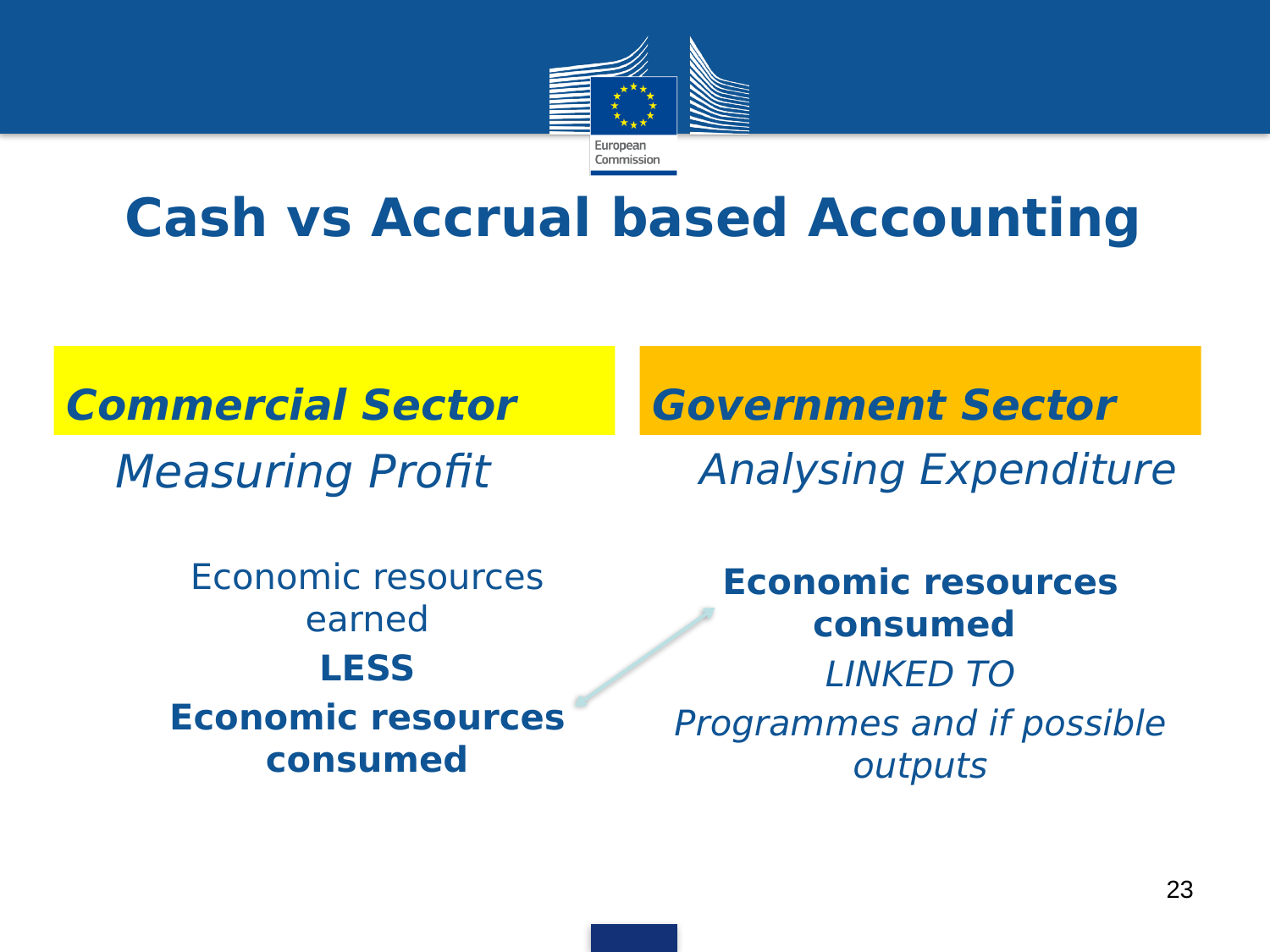

# Cash vs Accrual based Accounting
Commercial Sector
Government Sector
Analysing Expenditure

Economic resources consumed
LINKED TO
Programmes and if possible outputs

Measuring Profit

Economic resources earned
LESS
Economic resources consumed

23